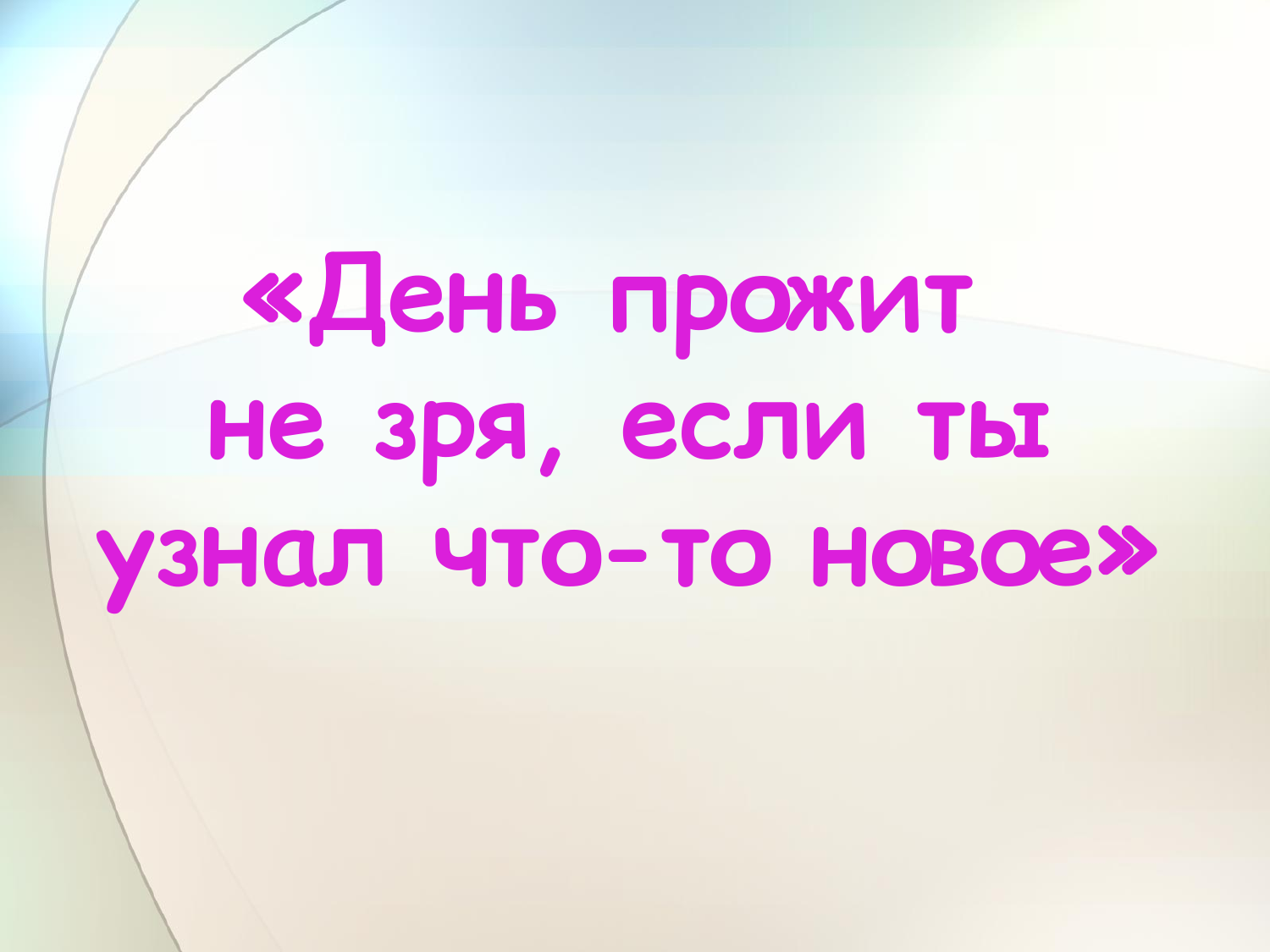

«День прожит
не зря, если ты узнал что-то новое»